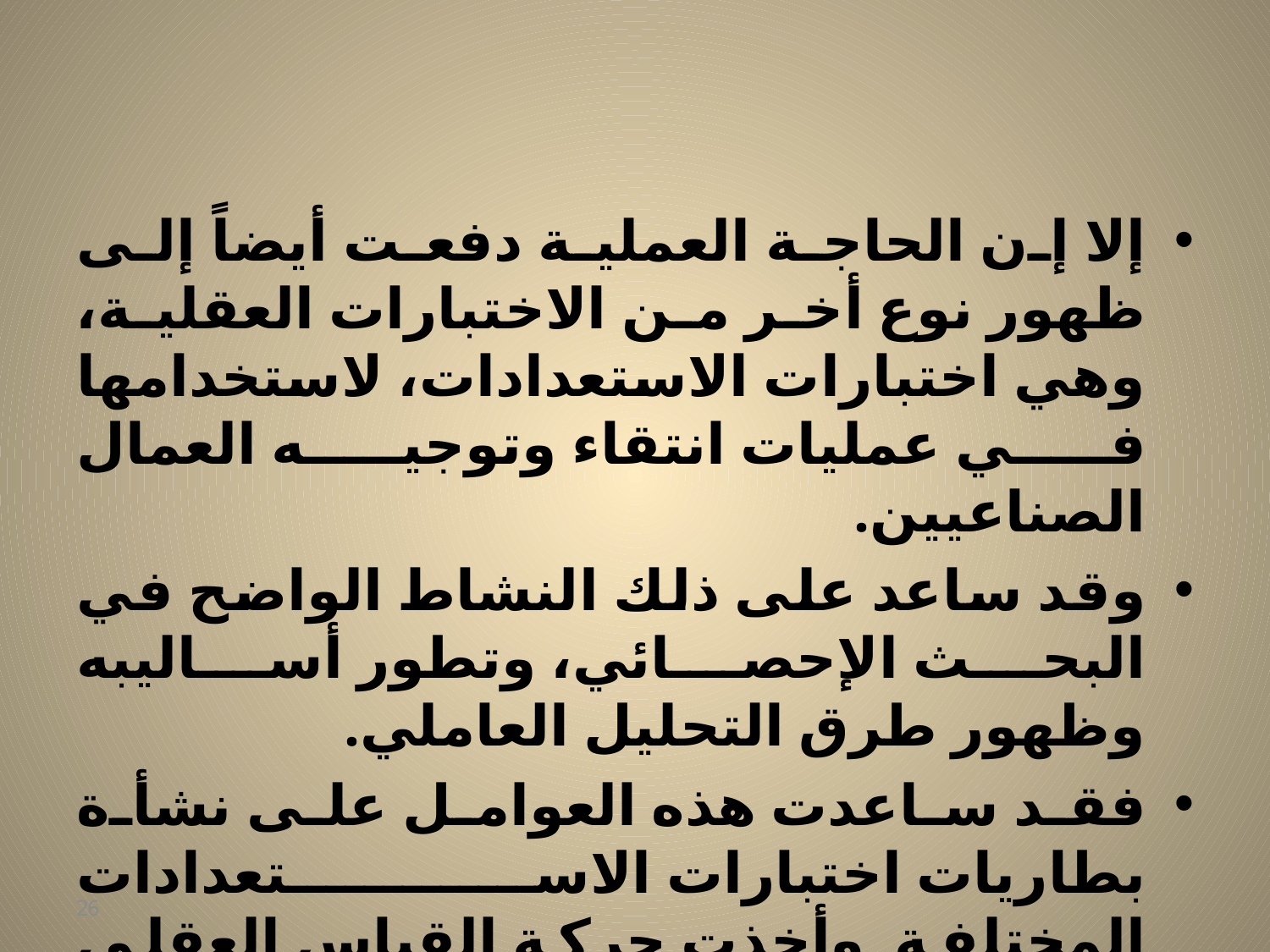

#
إلا إن الحاجة العملية دفعت أيضاً إلى ظهور نوع أخر من الاختبارات العقلية، وهي اختبارات الاستعدادات، لاستخدامها في عمليات انتقاء وتوجيه العمال الصناعيين.
وقد ساعد على ذلك النشاط الواضح في البحث الإحصائي، وتطور أساليبه وظهور طرق التحليل العاملي.
فقد ساعدت هذه العوامل على نشأة بطاريات اختبارات الاستعدادات المختلفة  وأخذت حركة القياس العقلي في النمو السريع في مختلف أنحاء العالم.

26